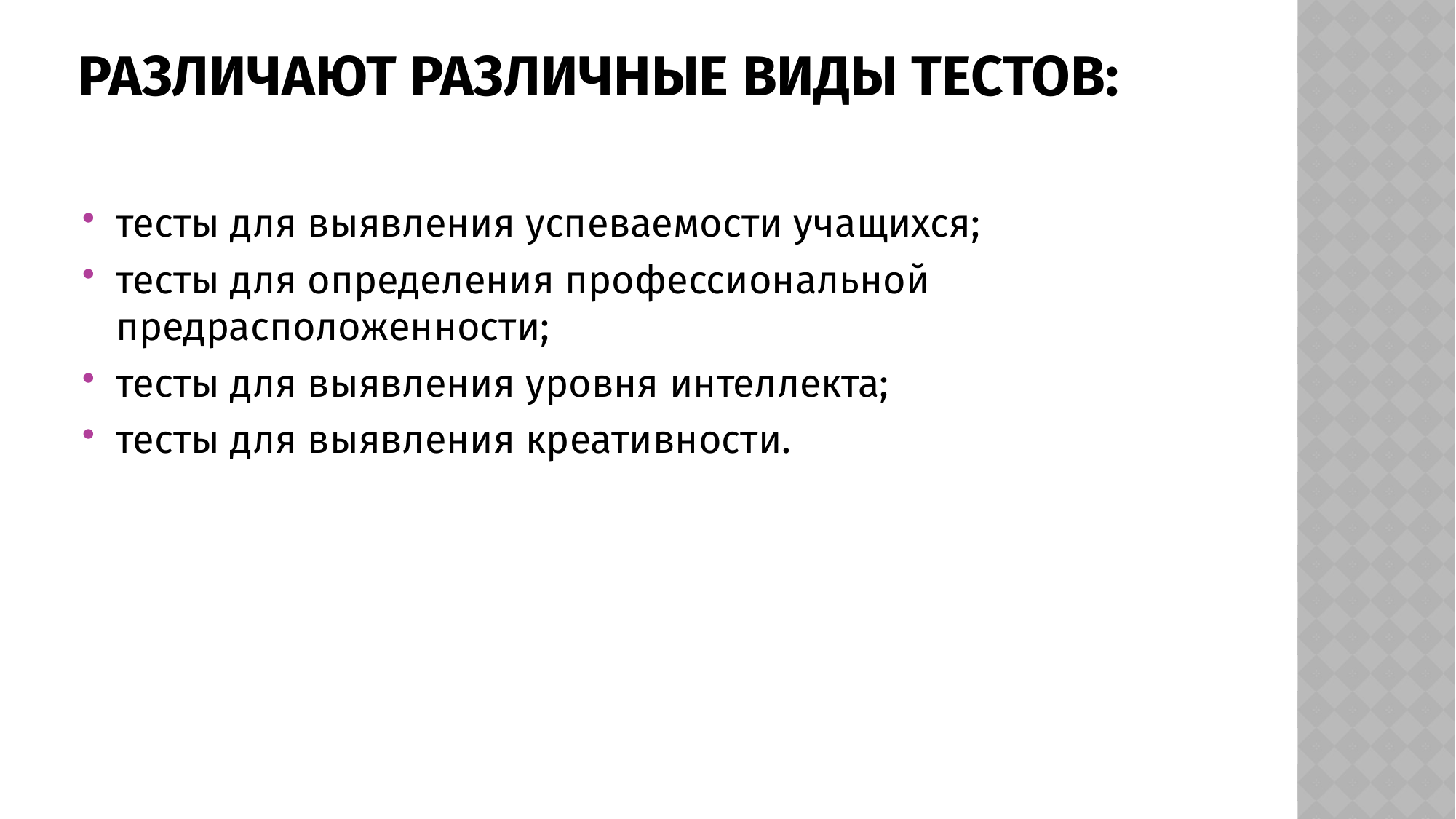

# Различают различные виды тестов:
тесты для выявления успеваемости учащихся;
тесты для определения профессиональной предрасположенности;
тесты для выявления уровня интеллекта;
тесты для выявления креативности.